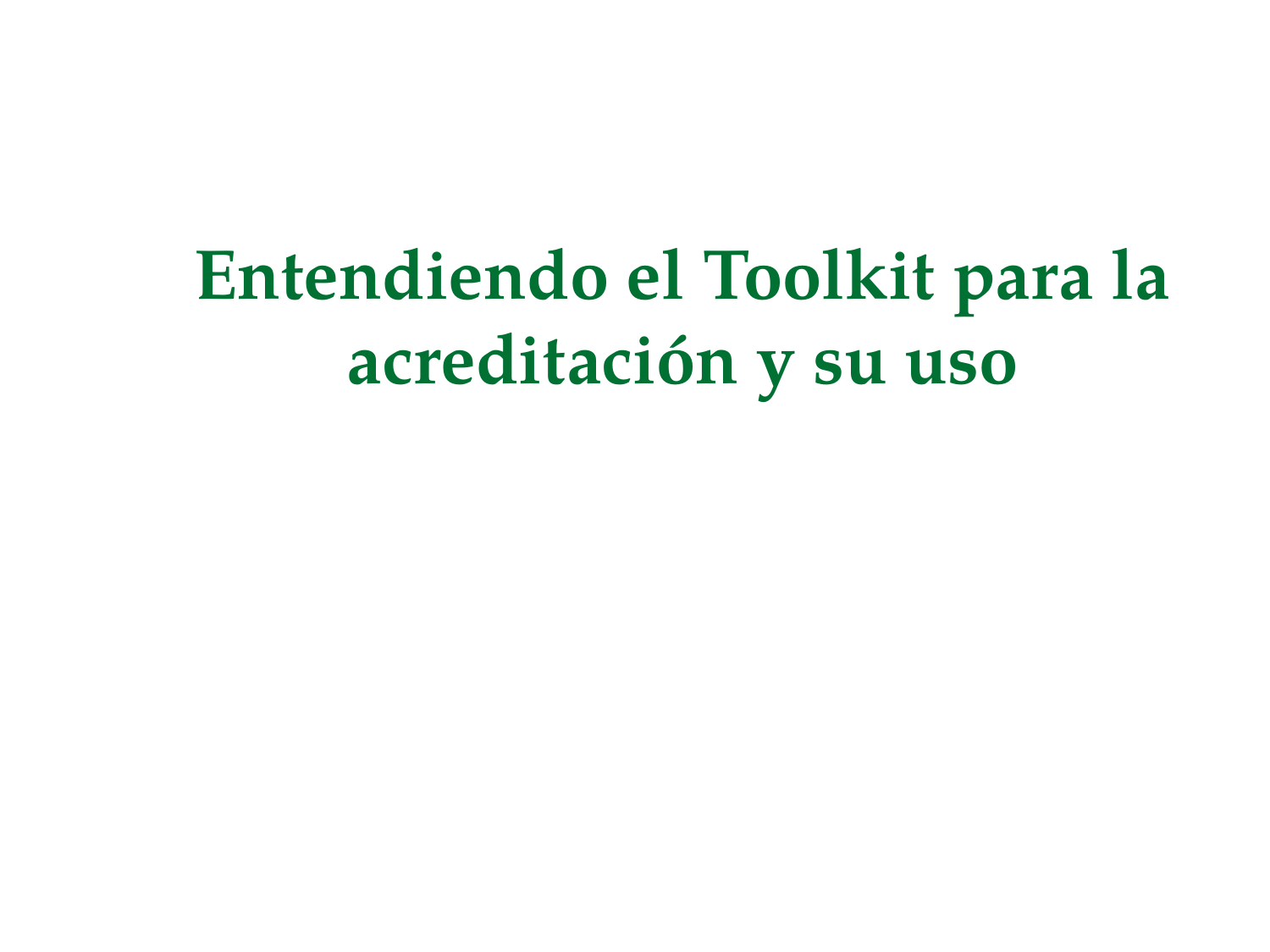

Entendiendo el Toolkit para la acreditación y su uso